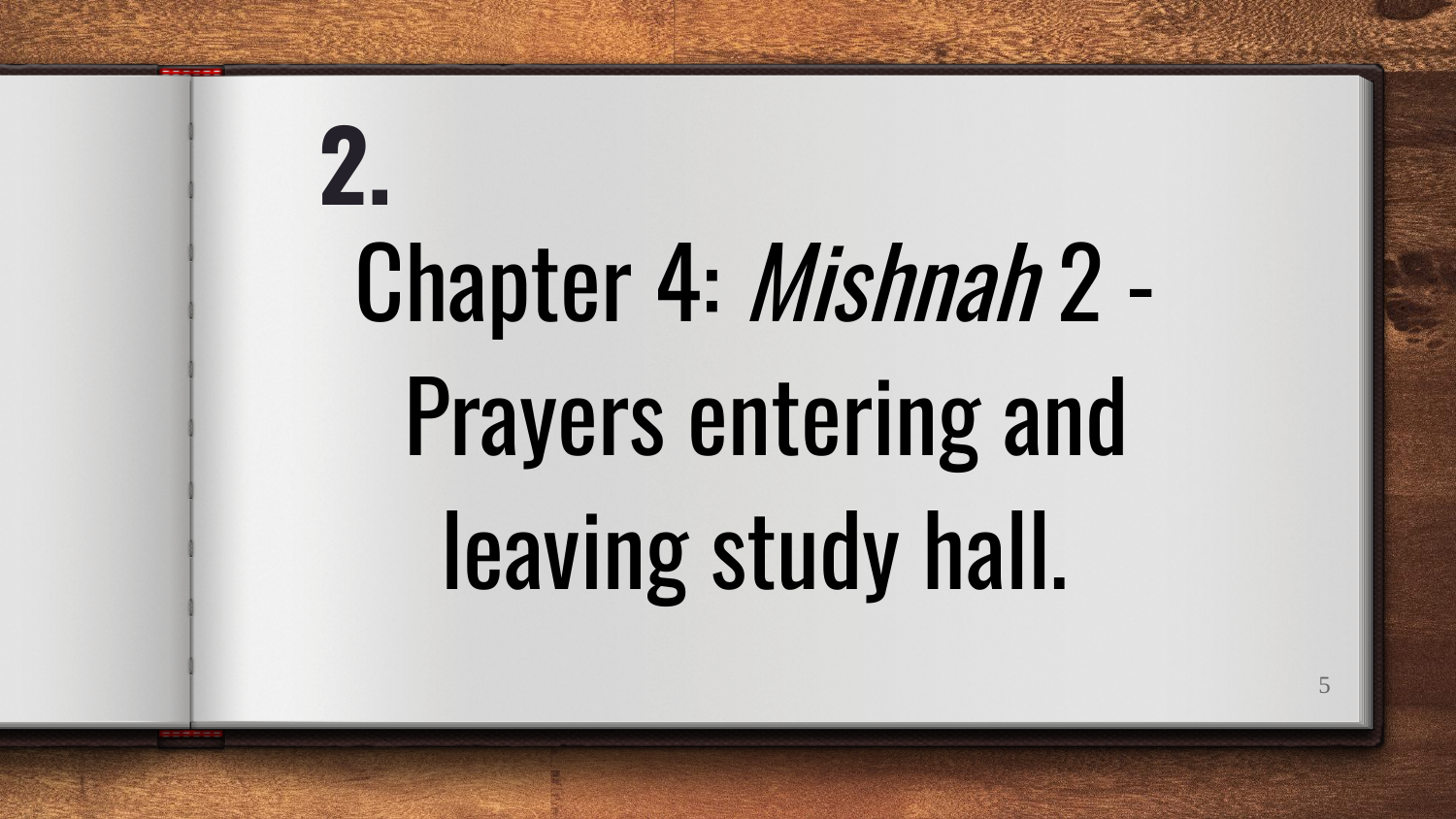

# 2.
Chapter 4: Mishnah 2 -
Prayers entering and leaving study hall.

5